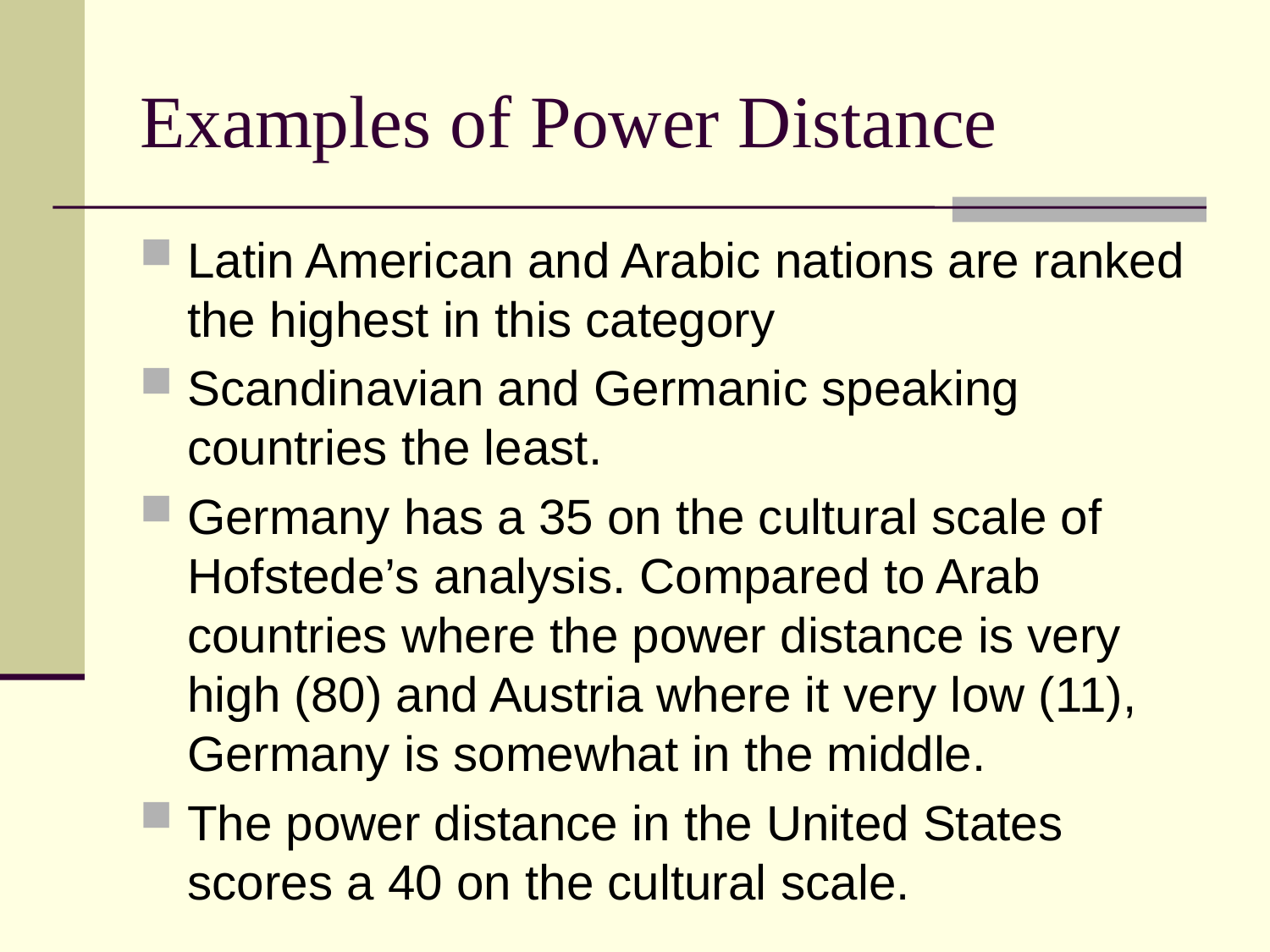

# Examples of Power Distance
Latin American and Arabic nations are ranked the highest in this category
Scandinavian and Germanic speaking countries the least.
Germany has a 35 on the cultural scale of Hofstede’s analysis. Compared to Arab countries where the power distance is very high (80) and Austria where it very low (11), Germany is somewhat in the middle.
The power distance in the United States scores a 40 on the cultural scale.